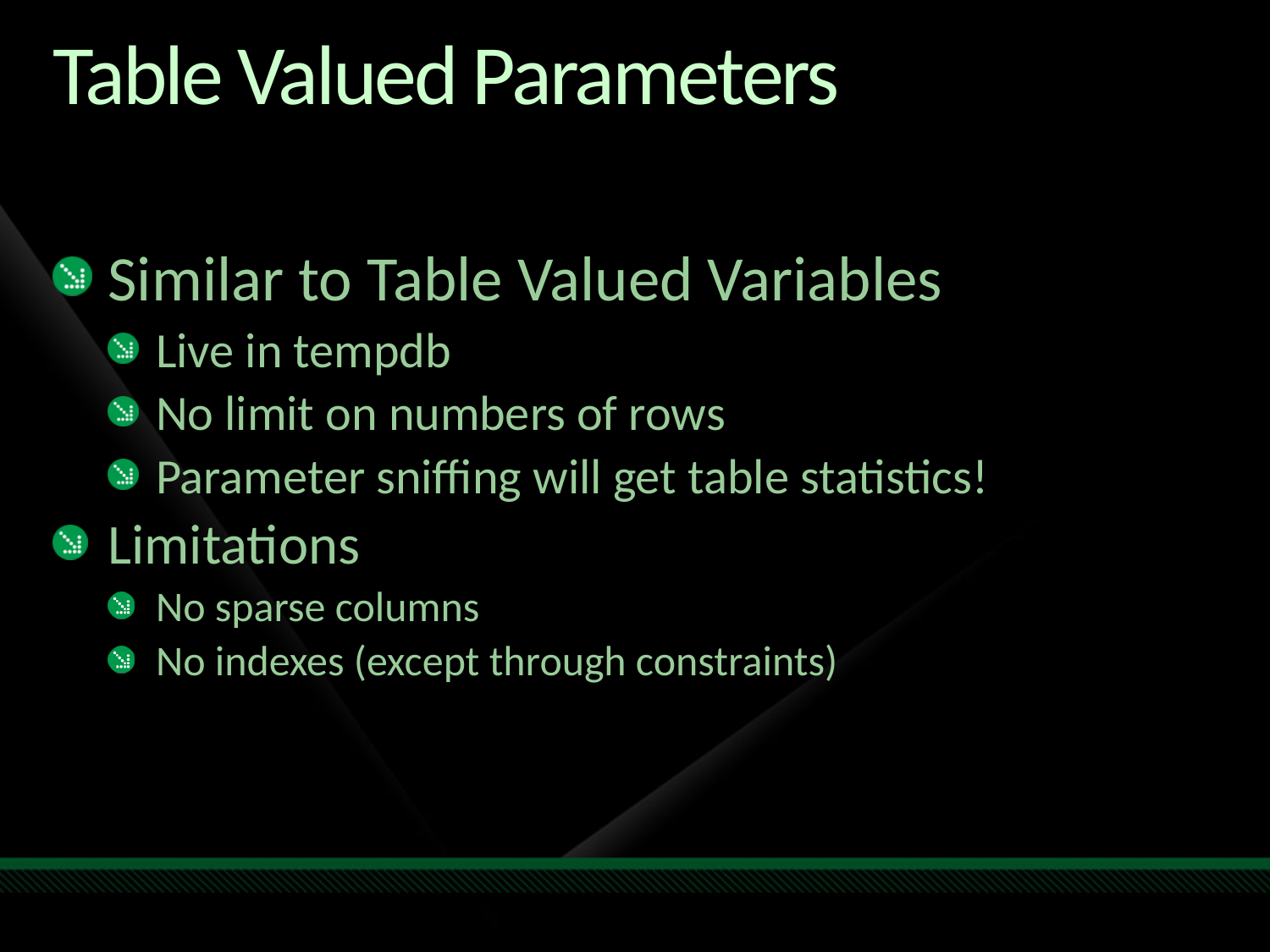

# Table Valued Parameters
Similar to Table Valued Variables
Live in tempdb
No limit on numbers of rows
Parameter sniffing will get table statistics!
Limitations
No sparse columns
No indexes (except through constraints)